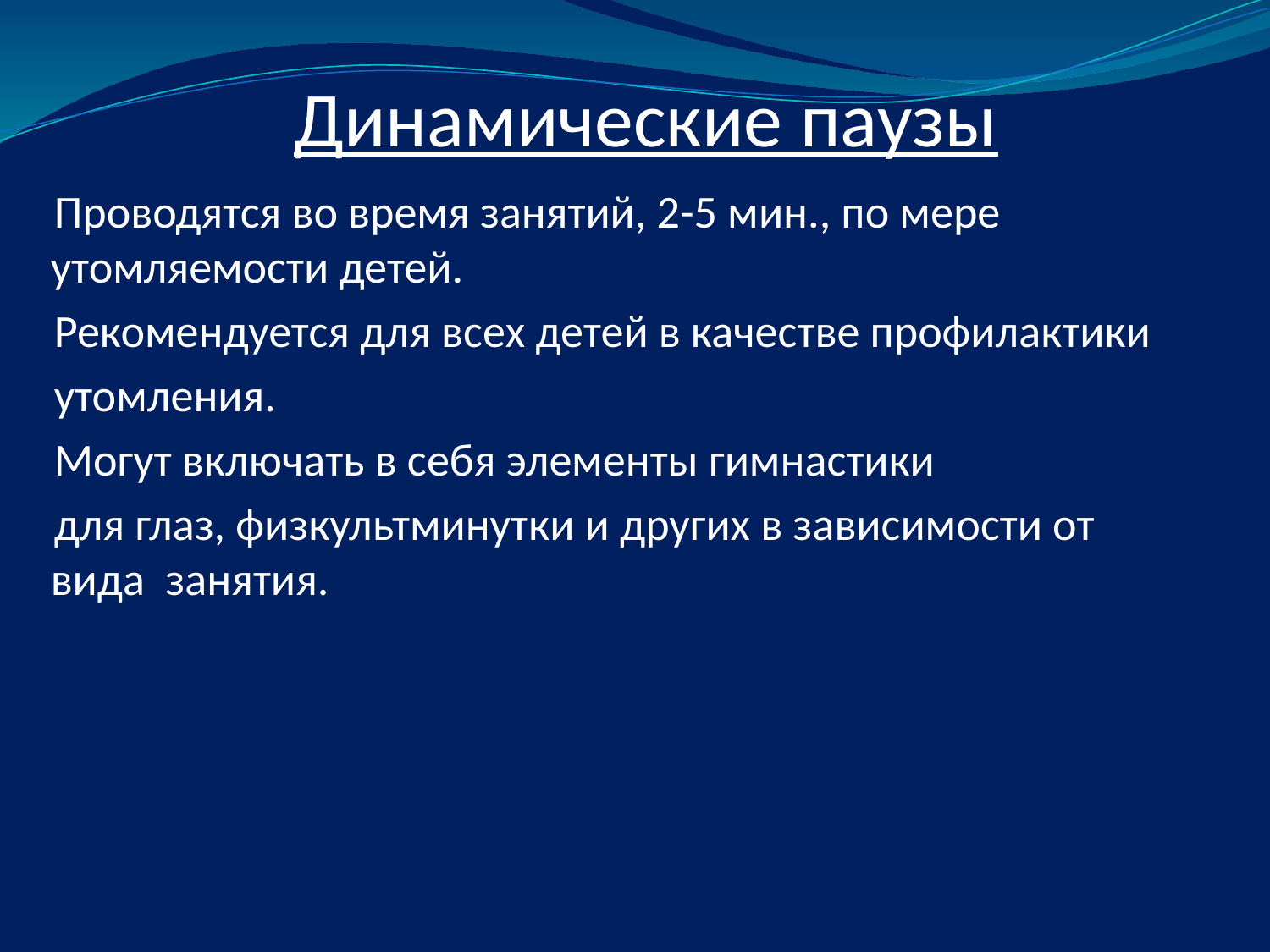

# Динамические паузы
    Проводятся во время занятий, 2-5 мин., по мере утомляемости детей.
    Рекомендуется для всех детей в качестве профилактики
    утомления.
    Могут включать в себя элементы гимнастики
    для глаз, физкультминутки и других в зависимости от вида  занятия.